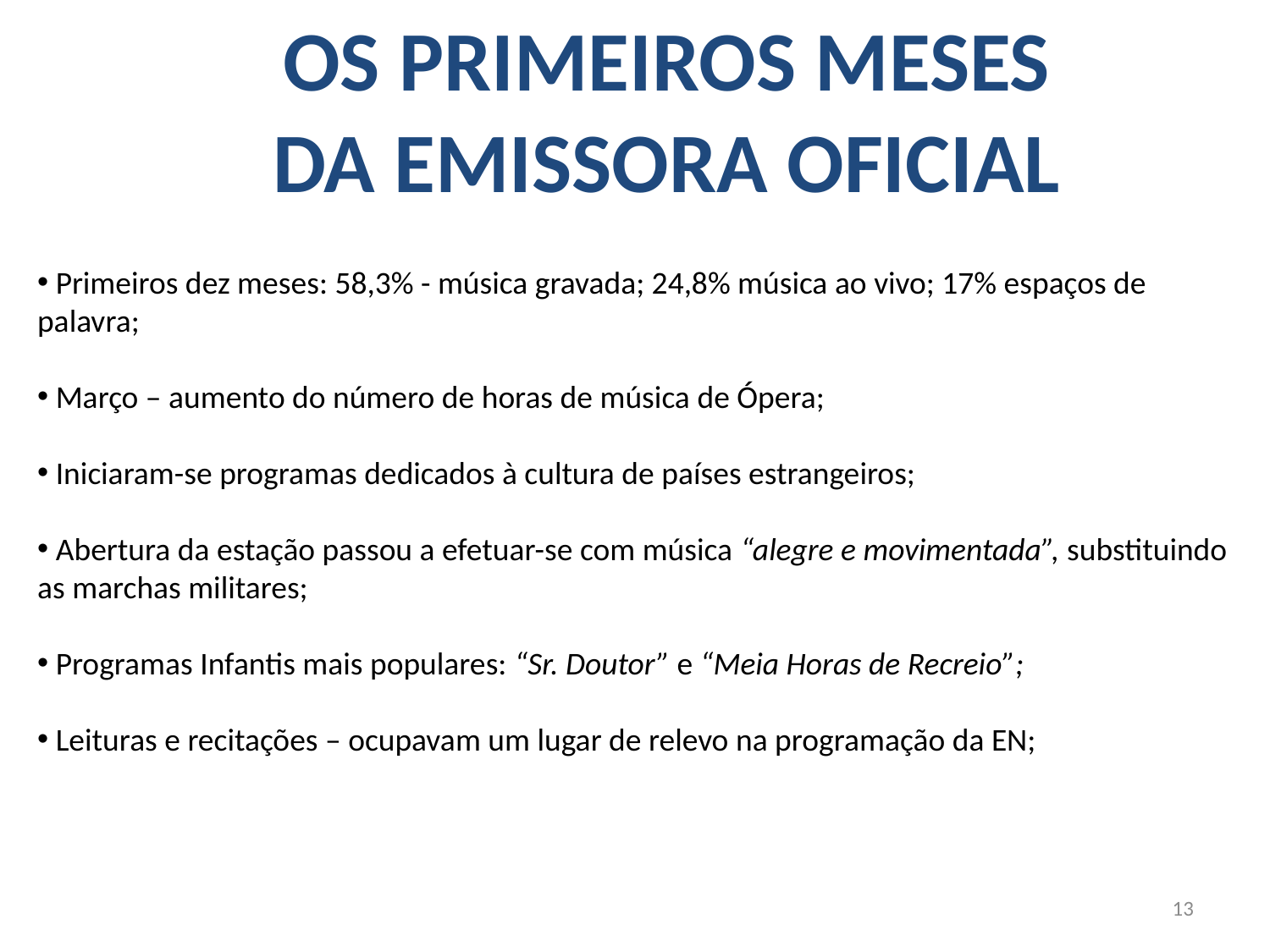

OS PRIMEIROS MESES
DA EMISSORA OFICIAL
 Primeiros dez meses: 58,3% - música gravada; 24,8% música ao vivo; 17% espaços de palavra;

 Março – aumento do número de horas de música de Ópera;

 Iniciaram-se programas dedicados à cultura de países estrangeiros;

 Abertura da estação passou a efetuar-se com música “alegre e movimentada”, substituindo as marchas militares;

 Programas Infantis mais populares: “Sr. Doutor” e “Meia Horas de Recreio”;

 Leituras e recitações – ocupavam um lugar de relevo na programação da EN;

13